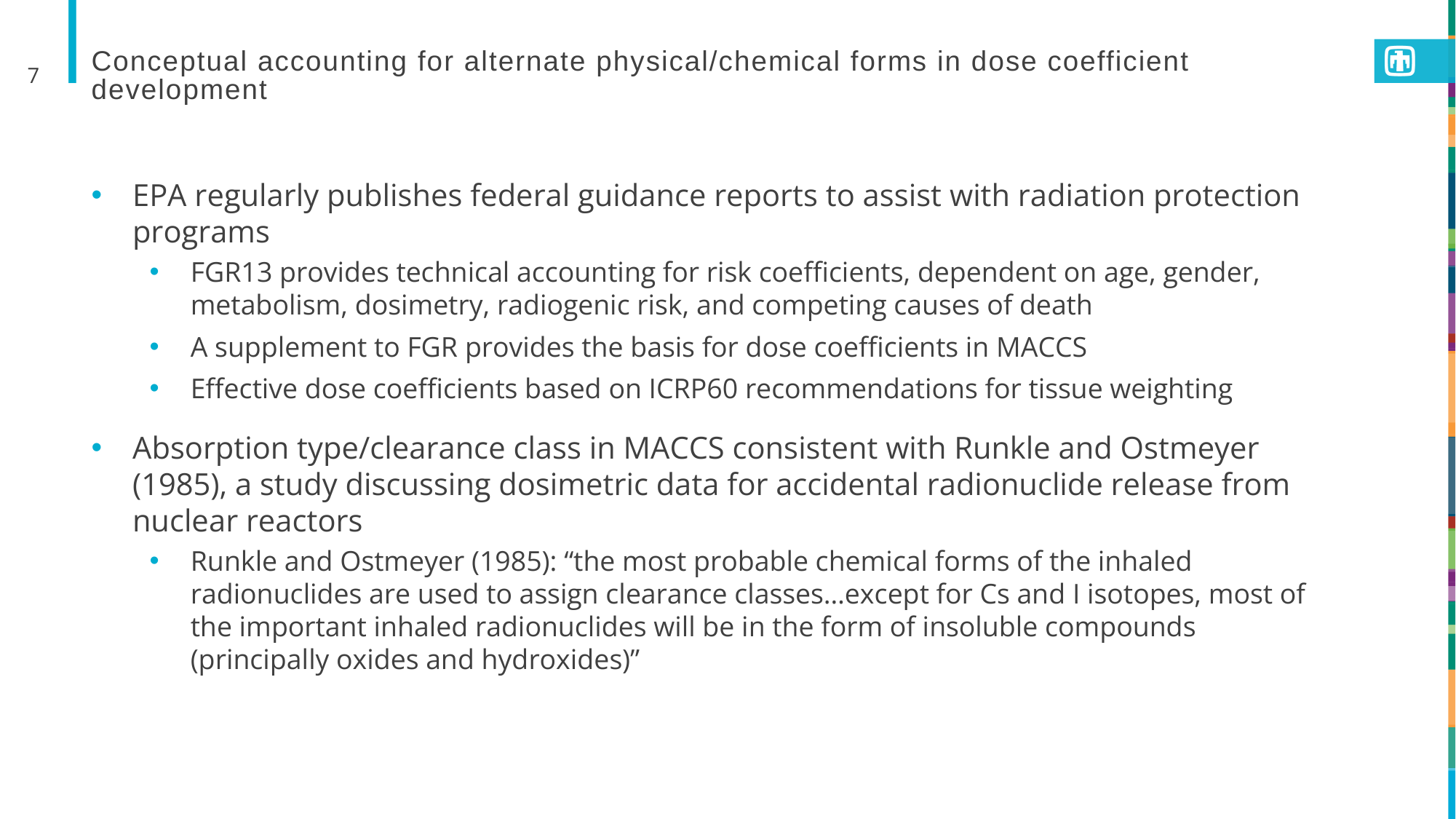

7
# Conceptual accounting for alternate physical/chemical forms in dose coefficient development
EPA regularly publishes federal guidance reports to assist with radiation protection programs
FGR13 provides technical accounting for risk coefficients, dependent on age, gender, metabolism, dosimetry, radiogenic risk, and competing causes of death
A supplement to FGR provides the basis for dose coefficients in MACCS
Effective dose coefficients based on ICRP60 recommendations for tissue weighting
Absorption type/clearance class in MACCS consistent with Runkle and Ostmeyer (1985), a study discussing dosimetric data for accidental radionuclide release from nuclear reactors
Runkle and Ostmeyer (1985): “the most probable chemical forms of the inhaled radionuclides are used to assign clearance classes…except for Cs and I isotopes, most of the important inhaled radionuclides will be in the form of insoluble compounds (principally oxides and hydroxides)”